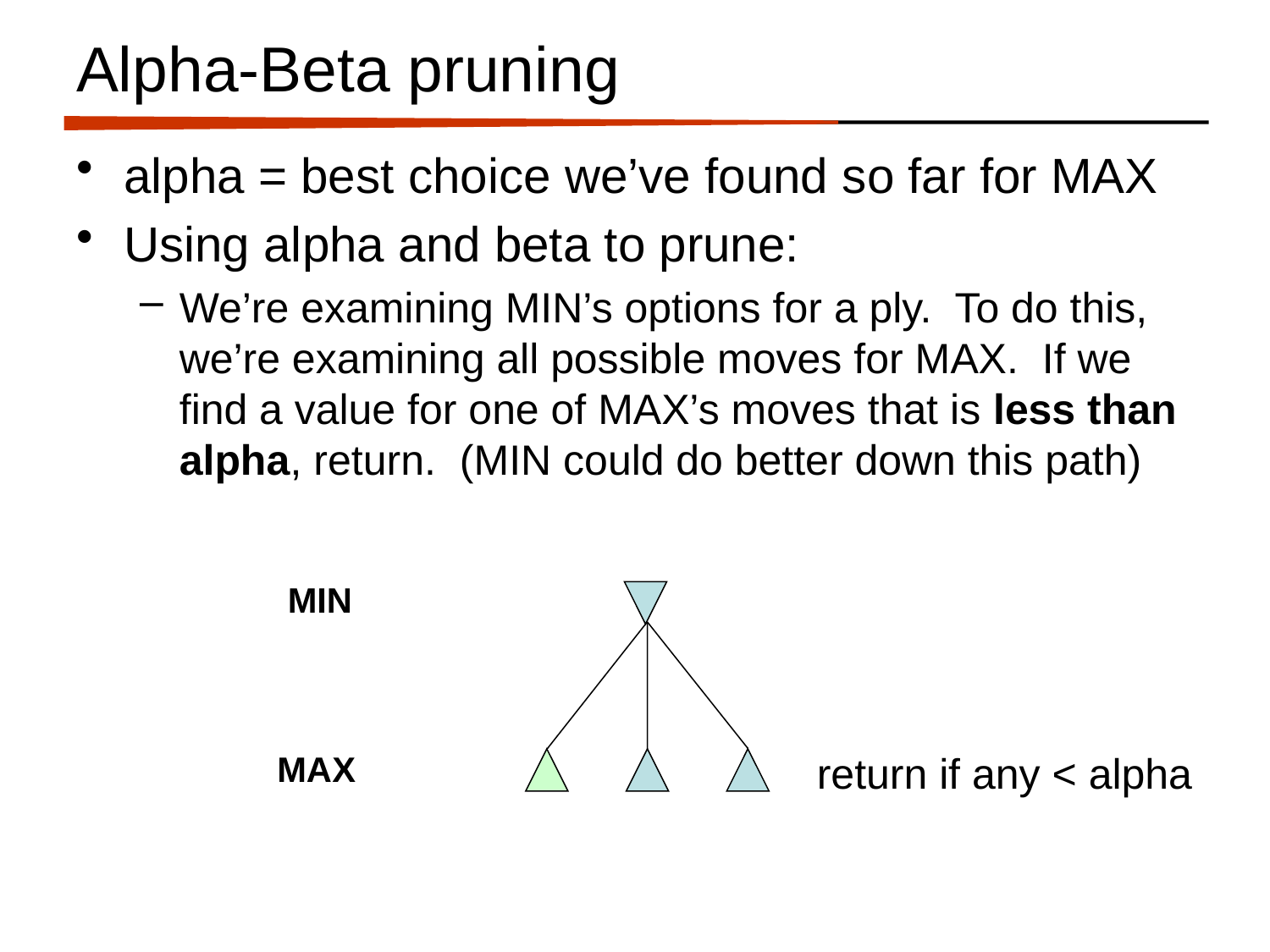

# Alpha-Beta pruning
alpha = best choice we’ve found so far for MAX
Using alpha and beta to prune:
We’re examining MIN’s options for a ply.  To do this, we’re examining all possible moves for MAX.  If we find a value for one of MAX’s moves that is less than alpha, return.  (MIN could do better down this path)

MIN

MAX
return if any < alpha